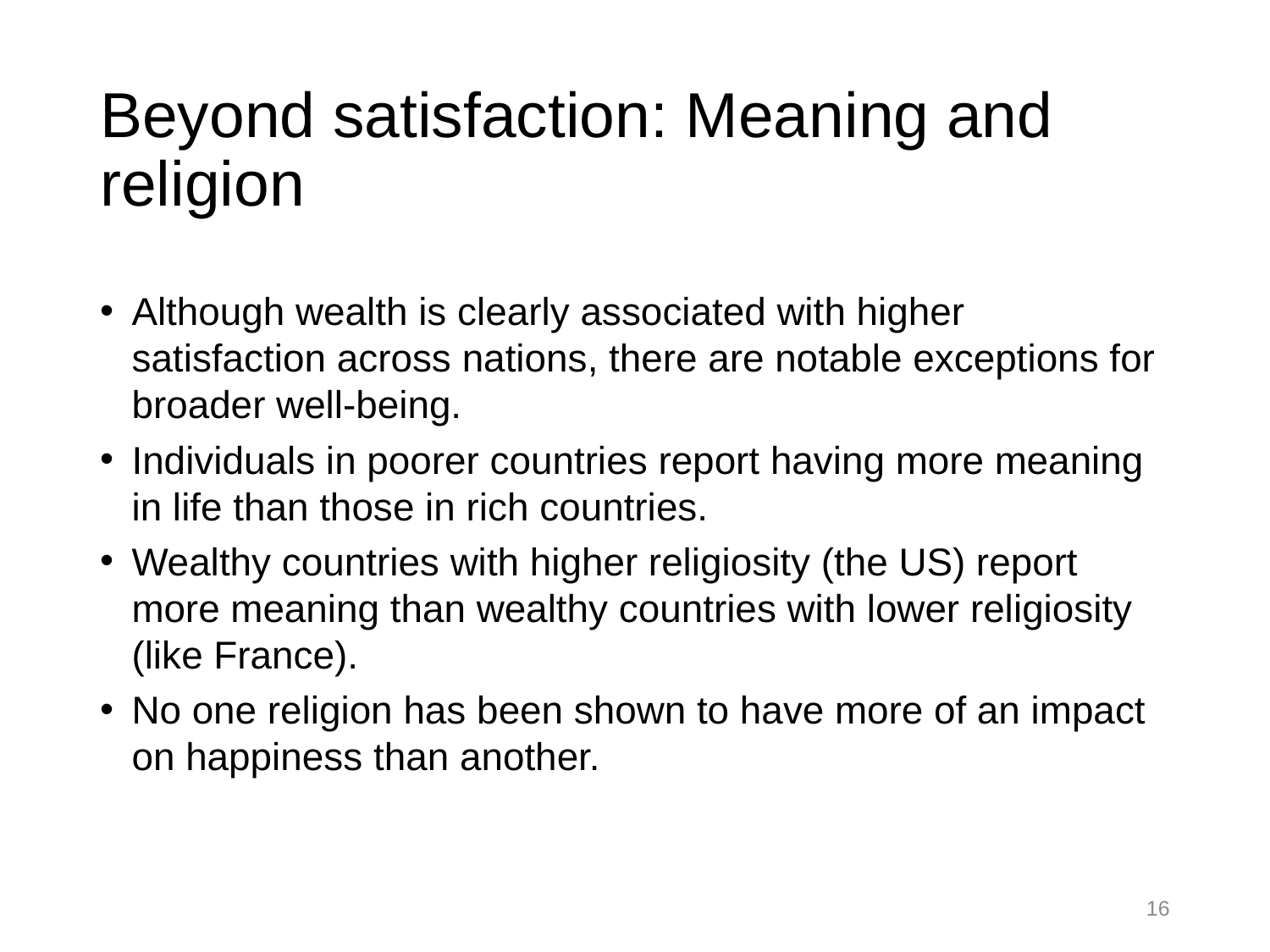

# Beyond satisfaction: Meaning and religion
Although wealth is clearly associated with higher satisfaction across nations, there are notable exceptions for broader well-being.
Individuals in poorer countries report having more meaning in life than those in rich countries.
Wealthy countries with higher religiosity (the US) report more meaning than wealthy countries with lower religiosity (like France).
No one religion has been shown to have more of an impact on happiness than another.
16